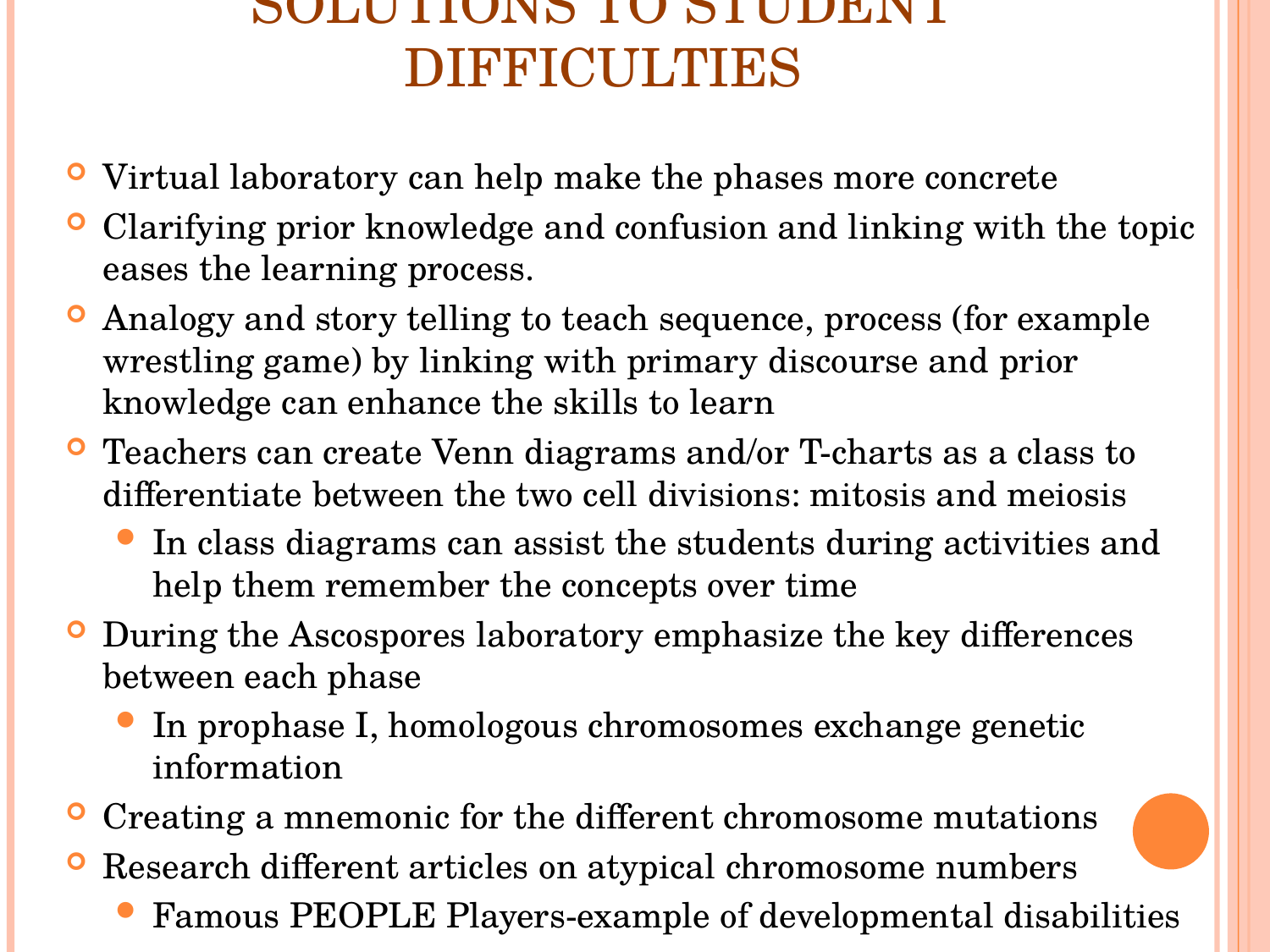

# Solutions to student difficulties
Virtual laboratory can help make the phases more concrete
Clarifying prior knowledge and confusion and linking with the topic eases the learning process.
Analogy and story telling to teach sequence, process (for example wrestling game) by linking with primary discourse and prior knowledge can enhance the skills to learn
Teachers can create Venn diagrams and/or T-charts as a class to differentiate between the two cell divisions: mitosis and meiosis
In class diagrams can assist the students during activities and help them remember the concepts over time
During the Ascospores laboratory emphasize the key differences between each phase
In prophase I, homologous chromosomes exchange genetic information
Creating a mnemonic for the different chromosome mutations
Research different articles on atypical chromosome numbers
Famous PEOPLE Players-example of developmental disabilities